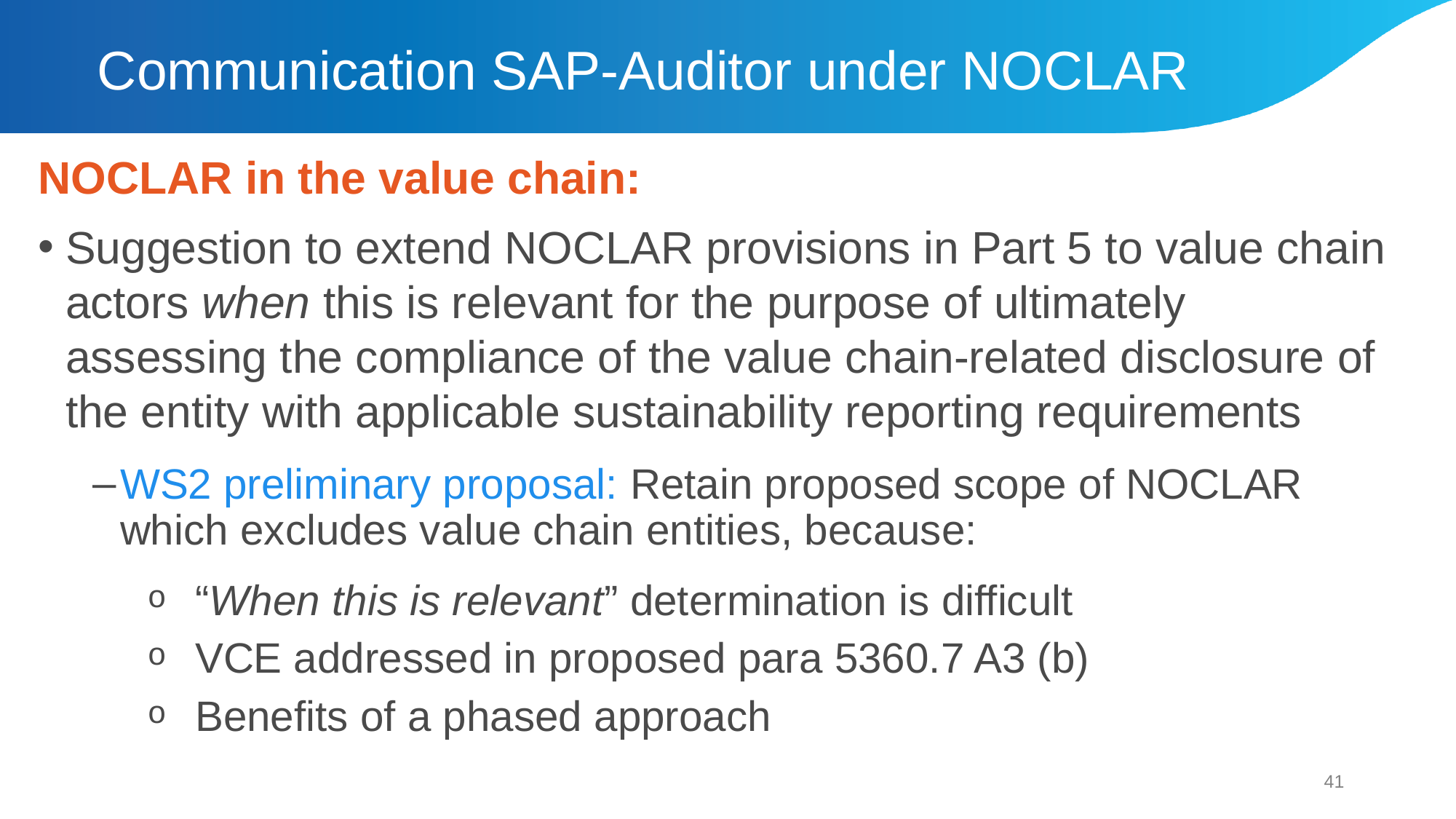

# Communication SAP-Auditor under NOCLAR
NOCLAR in the value chain:
Suggestion to extend NOCLAR provisions in Part 5 to value chain actors when this is relevant for the purpose of ultimately assessing the compliance of the value chain-related disclosure of the entity with applicable sustainability reporting requirements
WS2 preliminary proposal: Retain proposed scope of NOCLAR which excludes value chain entities, because:
“When this is relevant” determination is difficult
VCE addressed in proposed para 5360.7 A3 (b)
Benefits of a phased approach

41